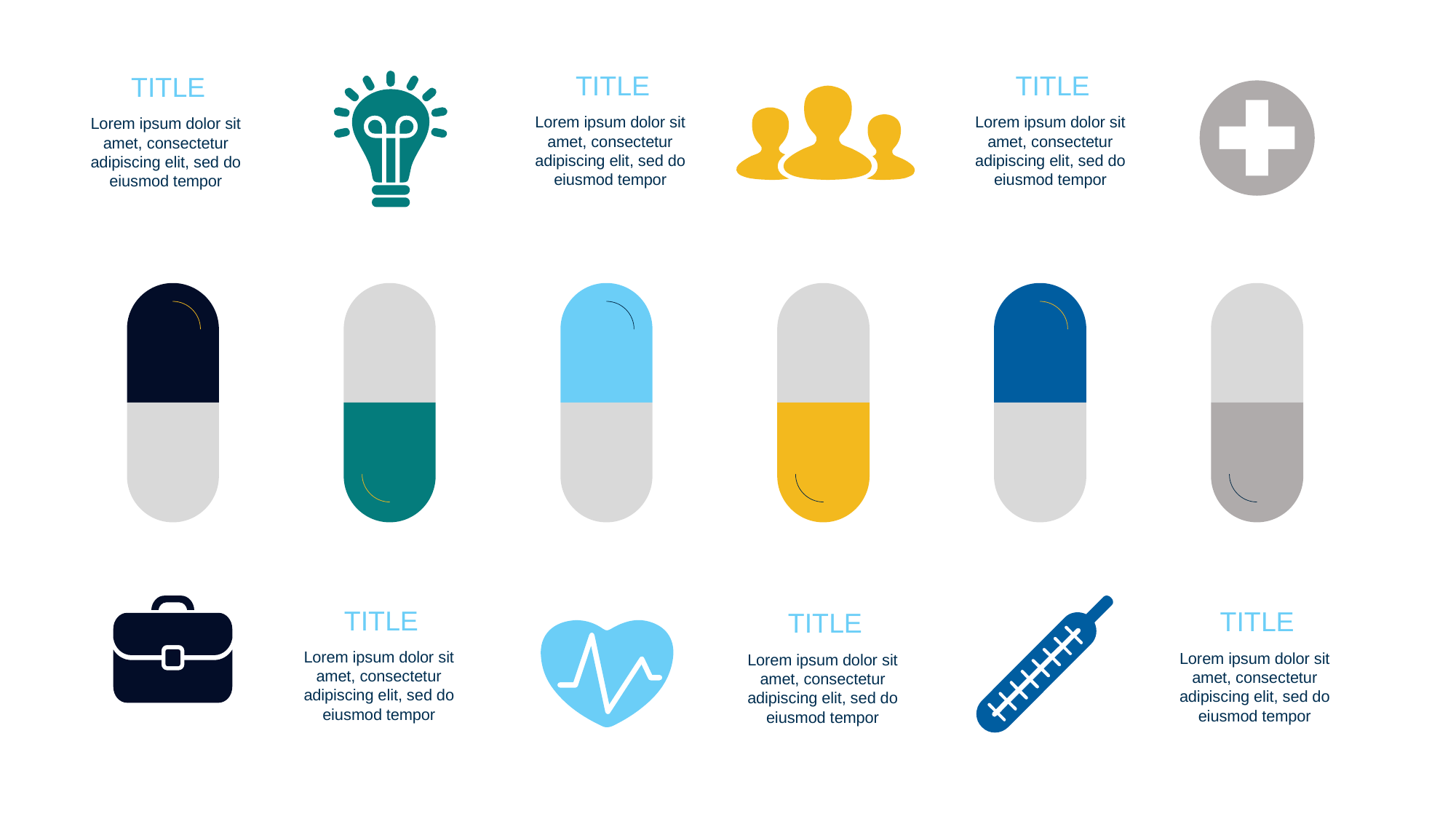

TITLE
Lorem ipsum dolor sit amet, consectetur adipiscing elit, sed do eiusmod tempor

TITLE
Lorem ipsum dolor sit amet, consectetur adipiscing elit, sed do eiusmod tempor

TITLE
Lorem ipsum dolor sit amet, consectetur adipiscing elit, sed do eiusmod tempor

TITLE
Lorem ipsum dolor sit amet, consectetur adipiscing elit, sed do eiusmod tempor

TITLE
Lorem ipsum dolor sit amet, consectetur adipiscing elit, sed do eiusmod tempor

TITLE
Lorem ipsum dolor sit amet, consectetur adipiscing elit, sed do eiusmod tempor